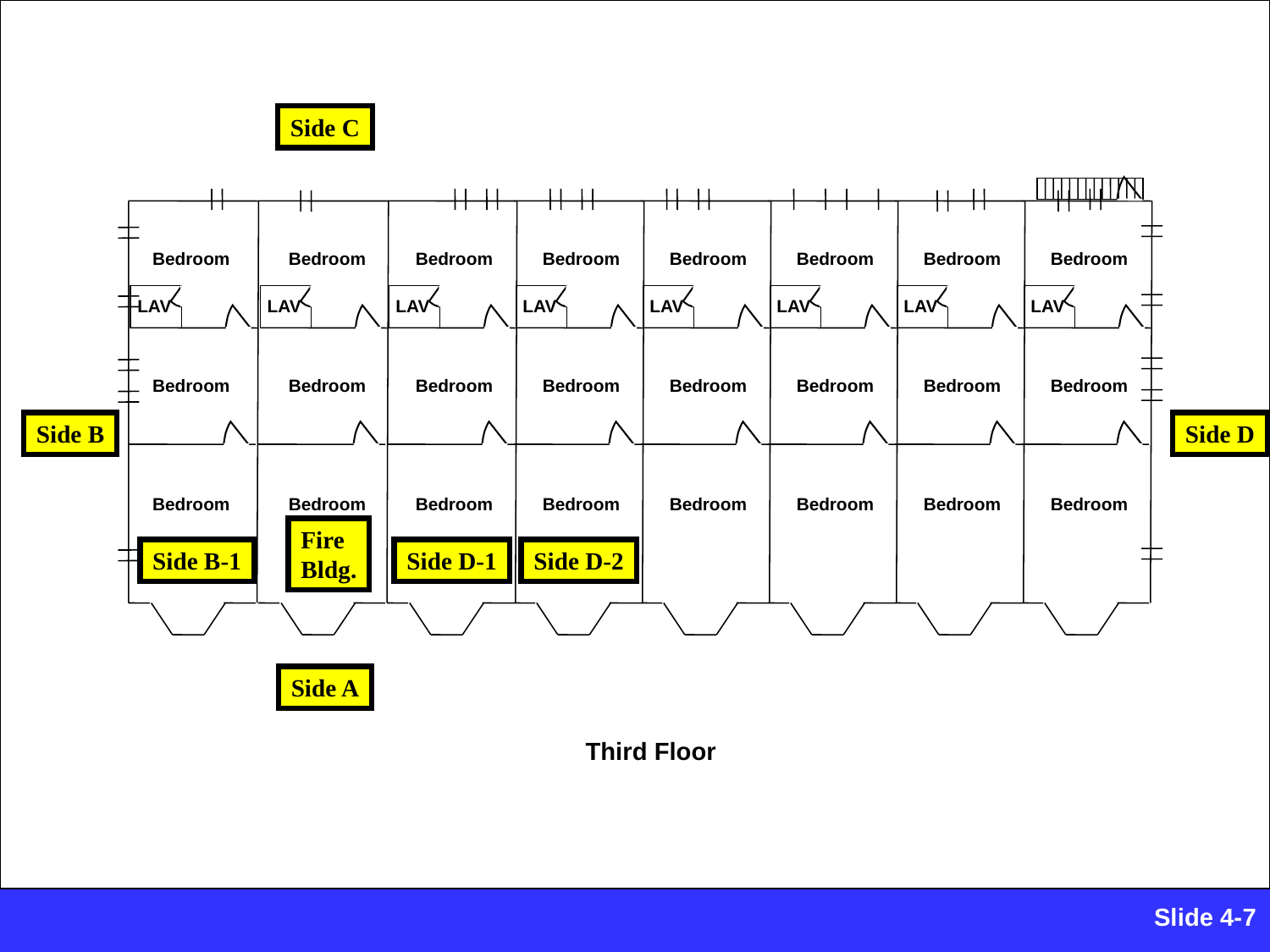

Side C

Bedroom
Bedroom
Bedroom
Bedroom
Bedroom
Bedroom
Bedroom
Bedroom

LAV
LAV
LAV
LAV
LAV
LAV
LAV
LAV

Bedroom
Bedroom
Bedroom
Bedroom
Bedroom
Bedroom
Bedroom
Bedroom

Side B
Side D

Bedroom
Bedroom
Bedroom
Bedroom
Bedroom
Bedroom
Bedroom
Bedroom
Fire
Bldg.
Side B-1
Side D-1
Side D-2

Side A
Third Floor
Slide 4-7